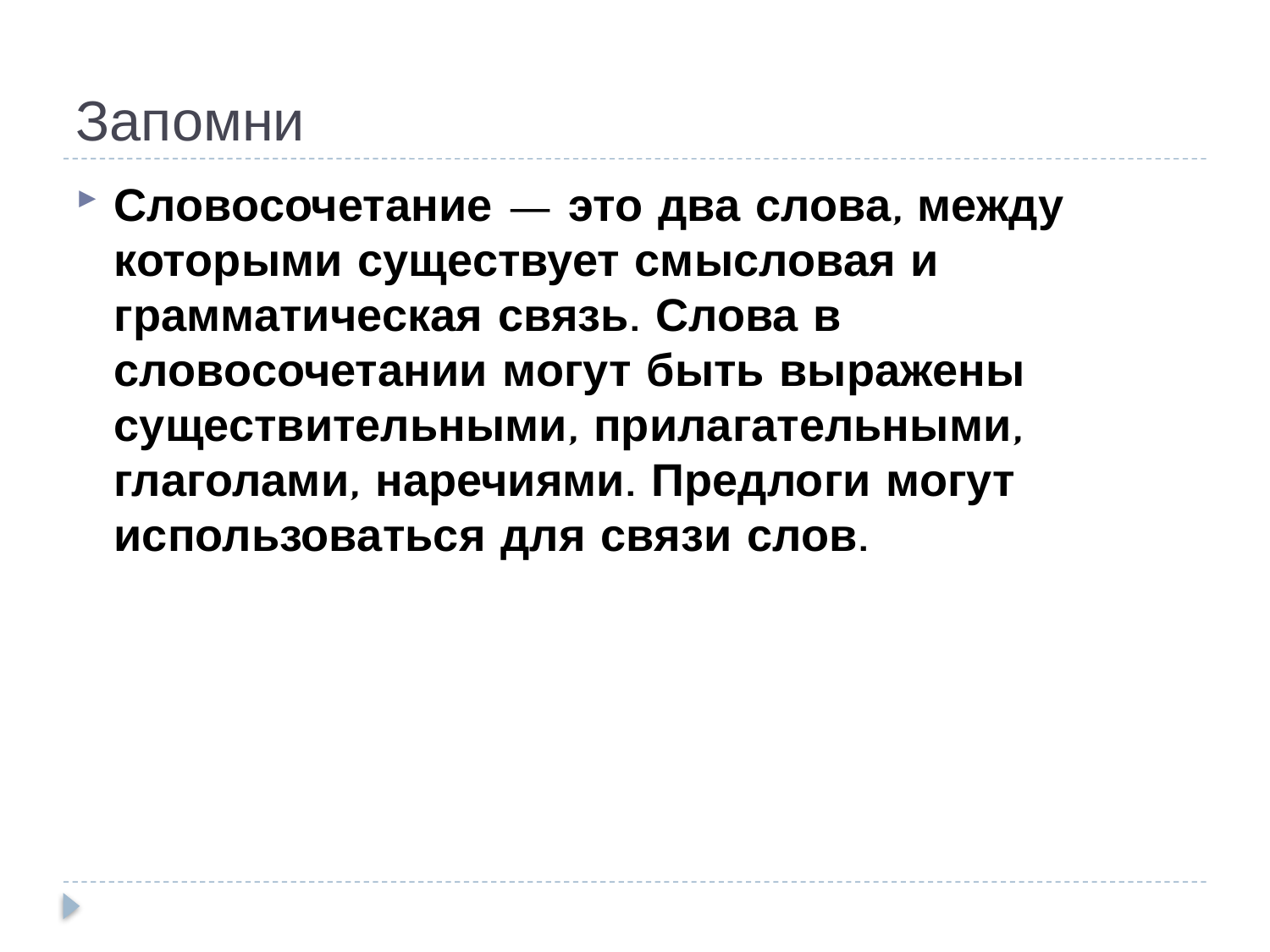

# Запомни
Словосочетание — это два слова, между которыми существует смысловая и грамматическая связь. Слова в словосочетании могут быть выражены существительными, прилагательными, глаголами, наречиями. Предлоги могут использоваться для связи слов.